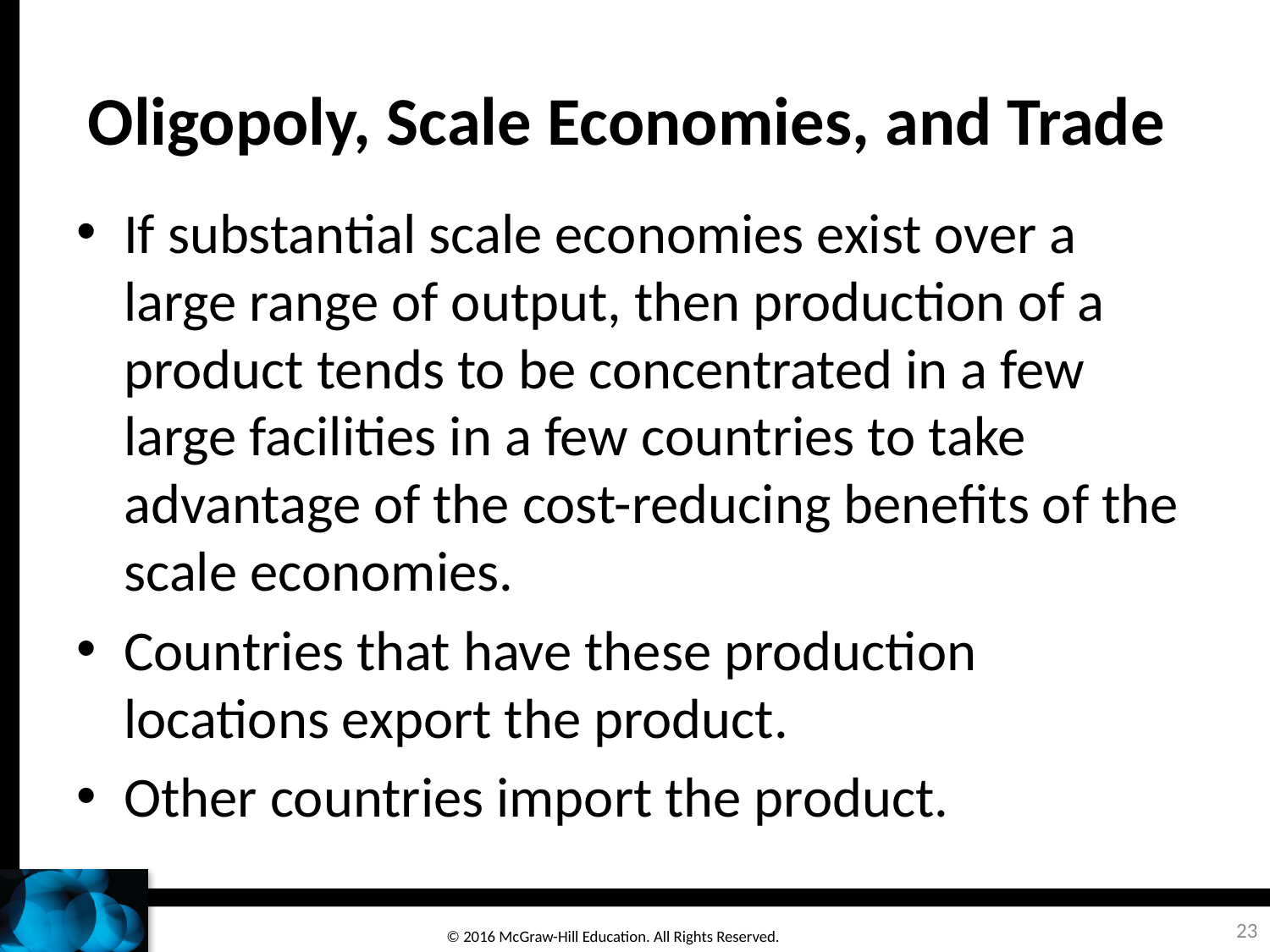

# Oligopoly, Scale Economies, and Trade
If substantial scale economies exist over a large range of output, then production of a product tends to be concentrated in a few large facilities in a few countries to take advantage of the cost-reducing benefits of the scale economies.
Countries that have these production locations export the product.
Other countries import the product.
23
© 2016 McGraw-Hill Education. All Rights Reserved.